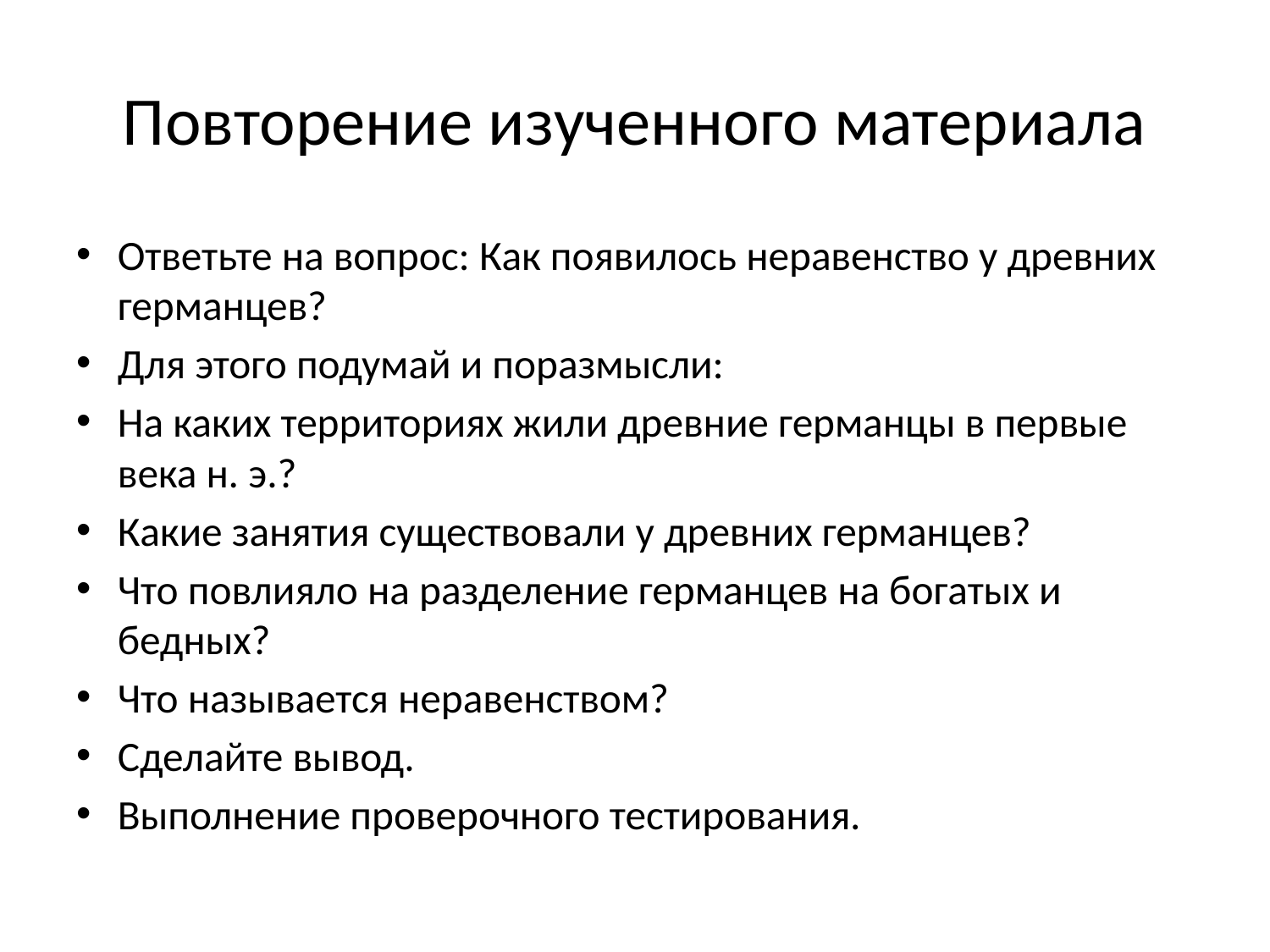

# Повторение изученного материала
Ответьте на вопрос: Как появилось неравенство у древних германцев?
Для этого подумай и поразмысли:
На каких территориях жили древние германцы в первые века н. э.?
Какие занятия существовали у древних германцев?
Что повлияло на разделение германцев на богатых и бедных?
Что называется неравенством?
Сделайте вывод.
Выполнение проверочного тестирования.